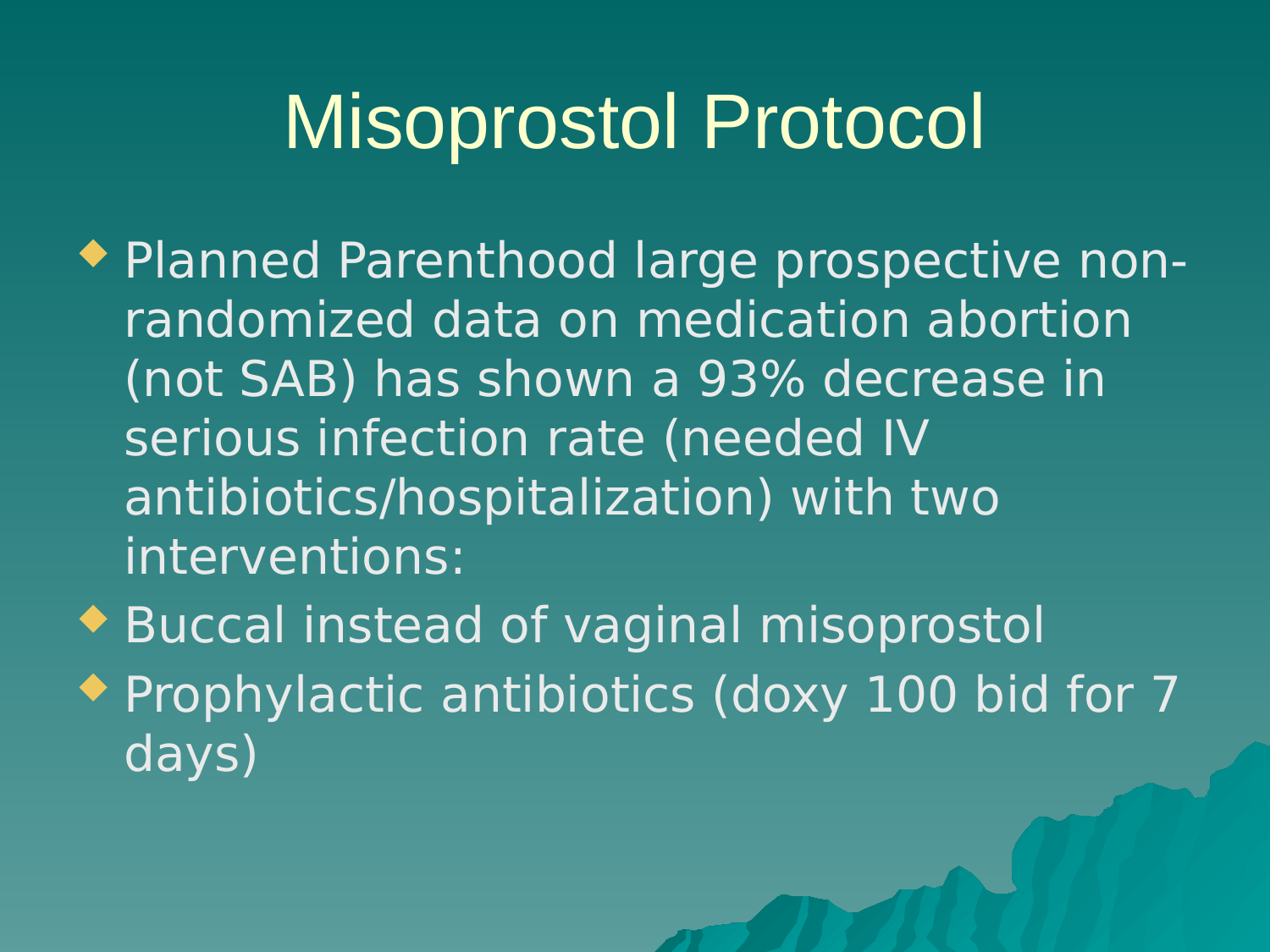

# Misoprostol Protocol
Planned Parenthood large prospective non-randomized data on medication abortion (not SAB) has shown a 93% decrease in serious infection rate (needed IV antibiotics/hospitalization) with two interventions:
Buccal instead of vaginal misoprostol
Prophylactic antibiotics (doxy 100 bid for 7 days)